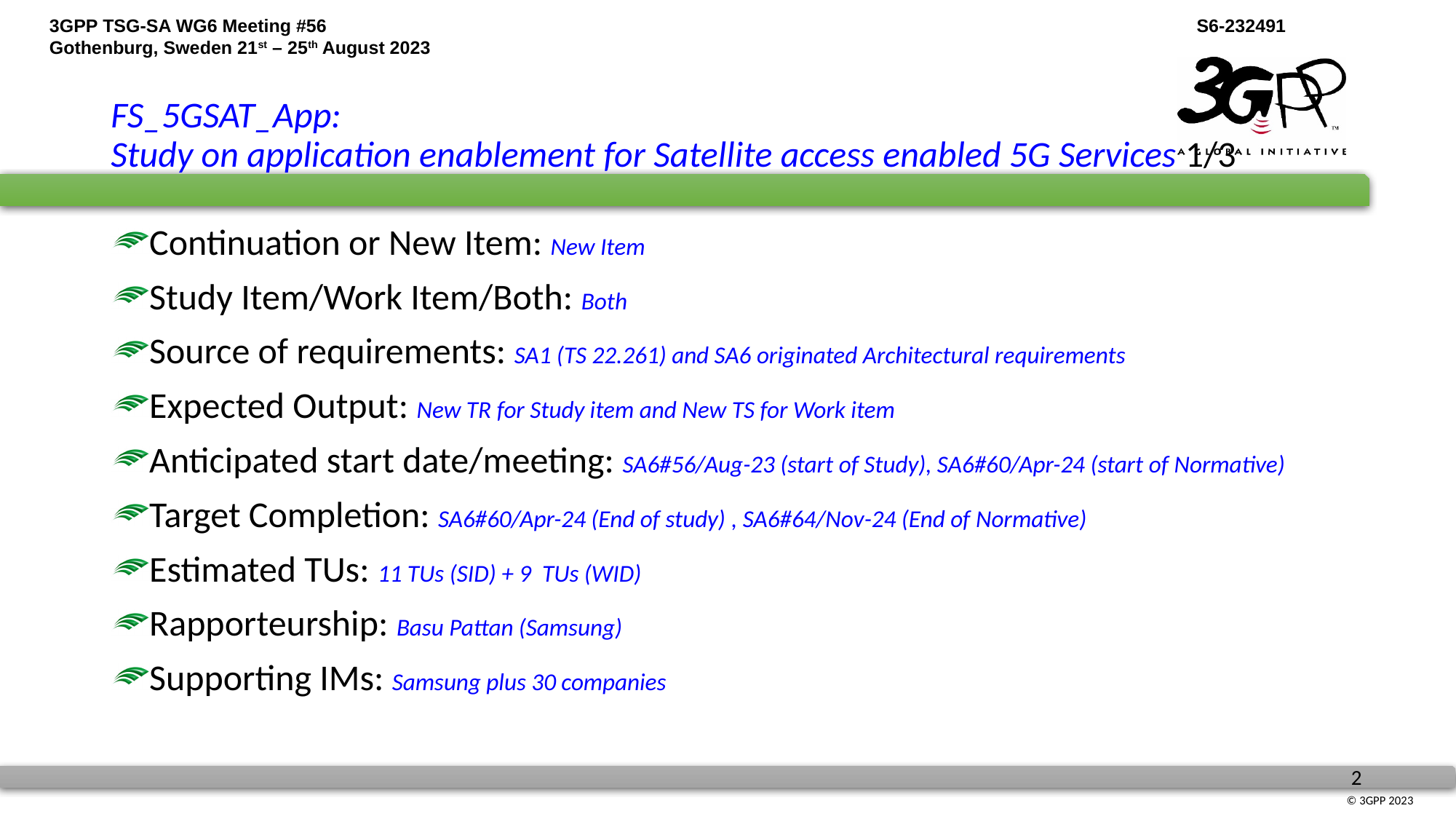

# FS_5GSAT_App: Study on application enablement for Satellite access enabled 5G Services 1/3
Continuation or New Item: New Item
Study Item/Work Item/Both: Both
Source of requirements: SA1 (TS 22.261) and SA6 originated Architectural requirements
Expected Output: New TR for Study item and New TS for Work item
Anticipated start date/meeting: SA6#56/Aug-23 (start of Study), SA6#60/Apr-24 (start of Normative)
Target Completion: SA6#60/Apr-24 (End of study) , SA6#64/Nov-24 (End of Normative)
Estimated TUs: 11 TUs (SID) + 9  TUs (WID)
Rapporteurship: Basu Pattan (Samsung)
Supporting IMs: Samsung plus 30 companies